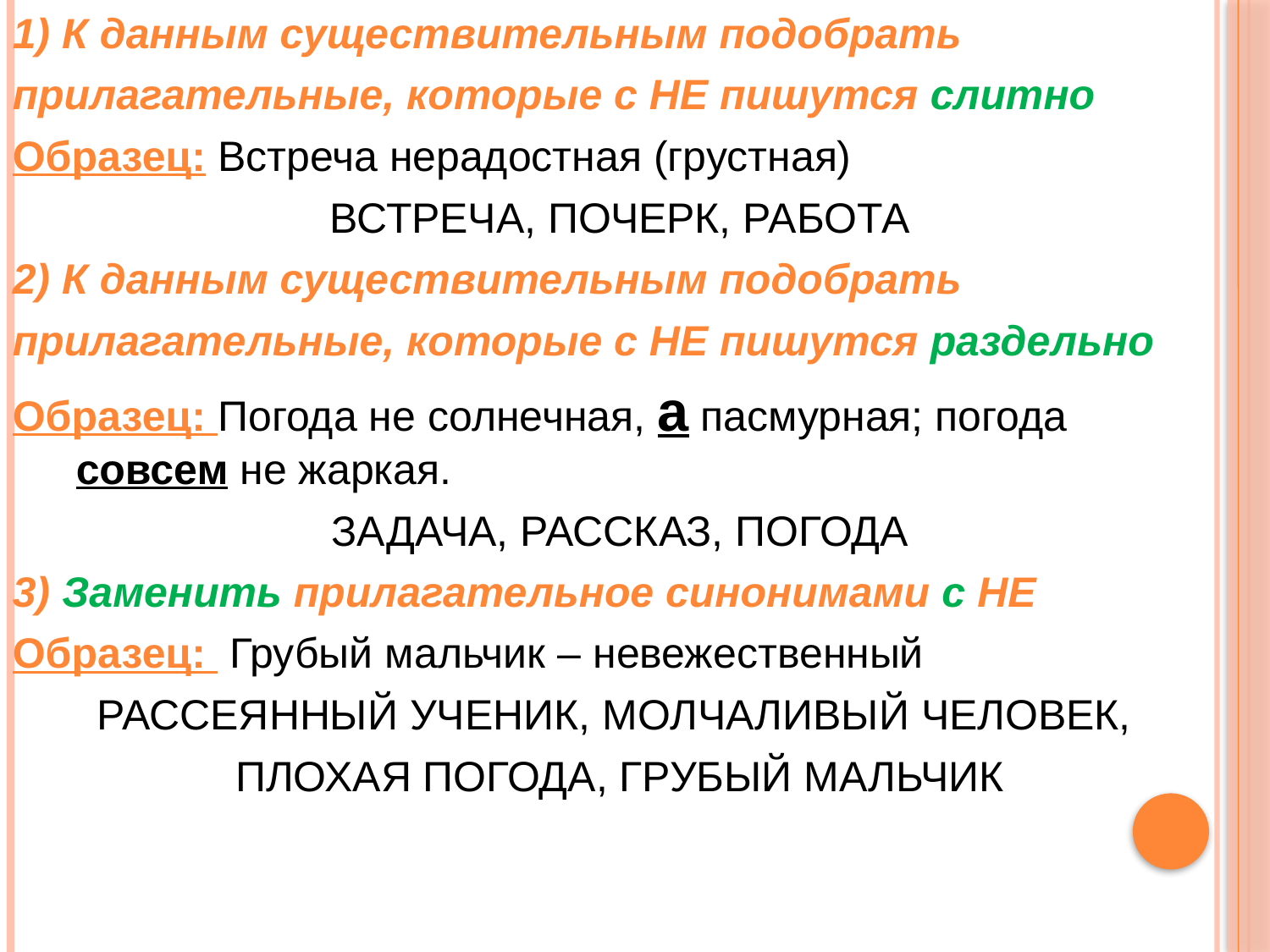

1) К данным существительным подобрать
прилагательные, которые с НЕ пишутся слитно
Образец: Встреча нерадостная (грустная)
ВСТРЕЧА, ПОЧЕРК, РАБОТА
2) К данным существительным подобрать
прилагательные, которые с НЕ пишутся раздельно
Образец: Погода не солнечная, а пасмурная; погода совсем не жаркая.
ЗАДАЧА, РАССКАЗ, ПОГОДА
3) Заменить прилагательное синонимами с НЕ
Образец:  Грубый мальчик – невежественный
РАССЕЯННЫЙ УЧЕНИК, МОЛЧАЛИВЫЙ ЧЕЛОВЕК,
ПЛОХАЯ ПОГОДА, ГРУБЫЙ МАЛЬЧИК